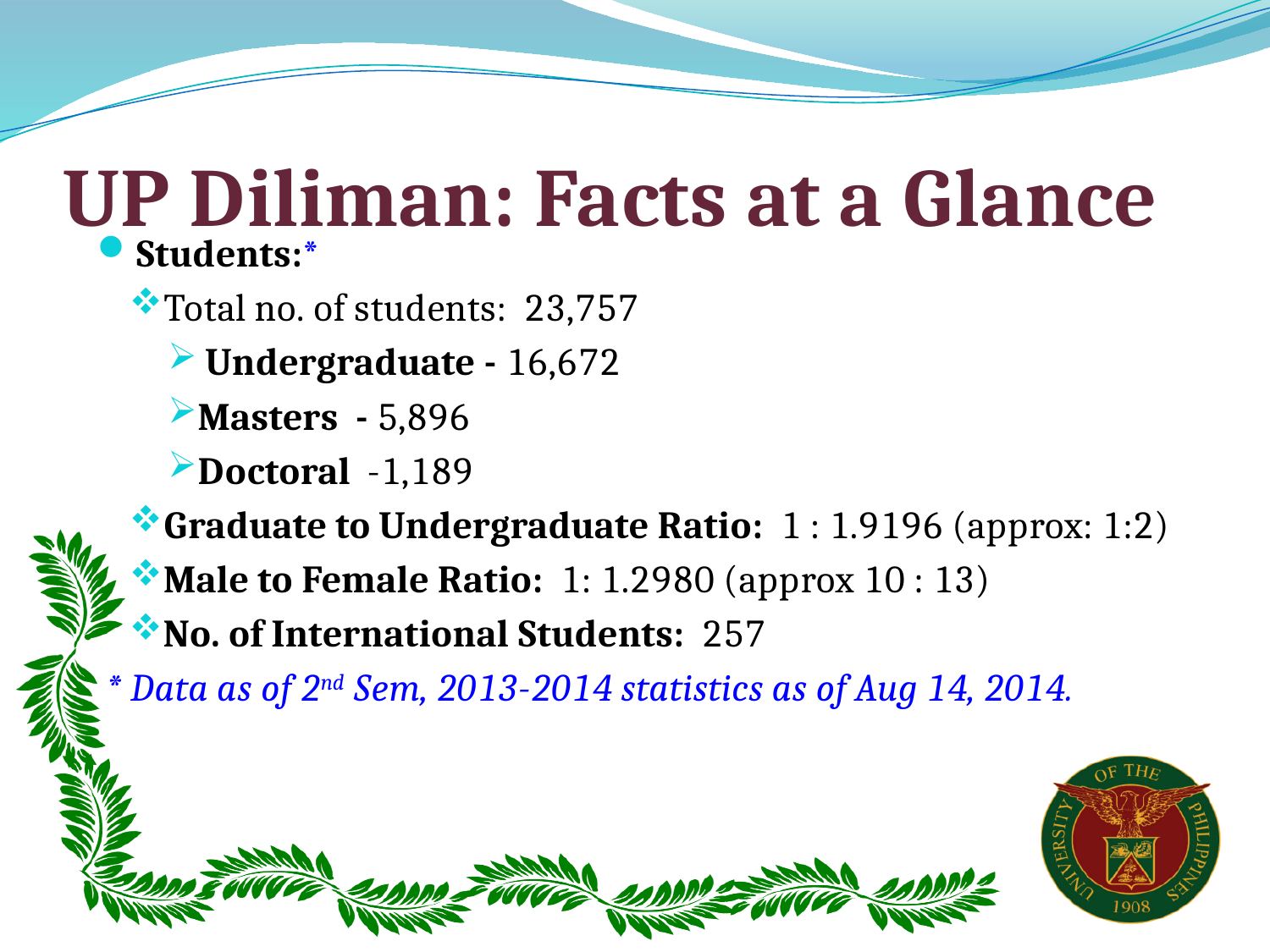

# UP Diliman: Facts at a Glance
Students:*
Total no. of students:  23,757
 Undergraduate - 16,672
Masters  - 5,896
Doctoral  -1,189
Graduate to Undergraduate Ratio:  1 : 1.9196 (approx: 1:2)
Male to Female Ratio:  1: 1.2980 (approx 10 : 13)
No. of International Students:  257
* Data as of 2nd Sem, 2013-2014 statistics as of Aug 14, 2014.